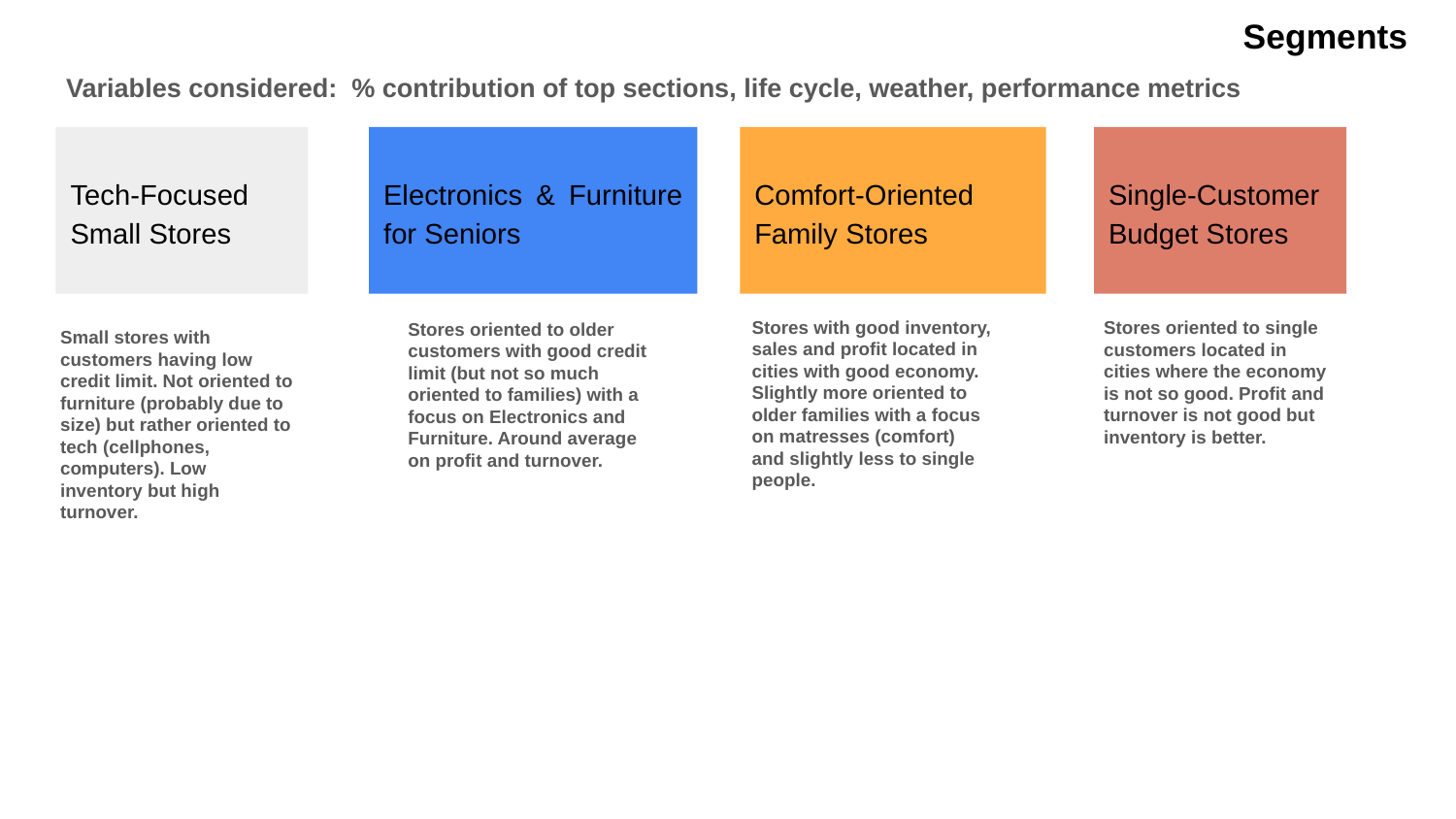

# Segments

Variables considered:  % contribution of top sections, life cycle, weather, performance metrics
Electronics & Furniture for Seniors
Comfort-Oriented Family Stores
Tech-Focused Small Stores
Single-Customer Budget Stores

Stores with good inventory, sales and profit located in cities with good economy. Slightly more oriented to older families with a focus on matresses (comfort) and slightly less to single people.
Stores oriented to single customers located in cities where the economy is not so good. Profit and turnover is not good but inventory is better.

Stores oriented to older customers with good credit limit (but not so much oriented to families) with a focus on Electronics and Furniture. Around average on profit and turnover.
Small stores with customers having low credit limit. Not oriented to furniture (probably due to size) but rather oriented to tech (cellphones, computers). Low inventory but high turnover.

9 tdas